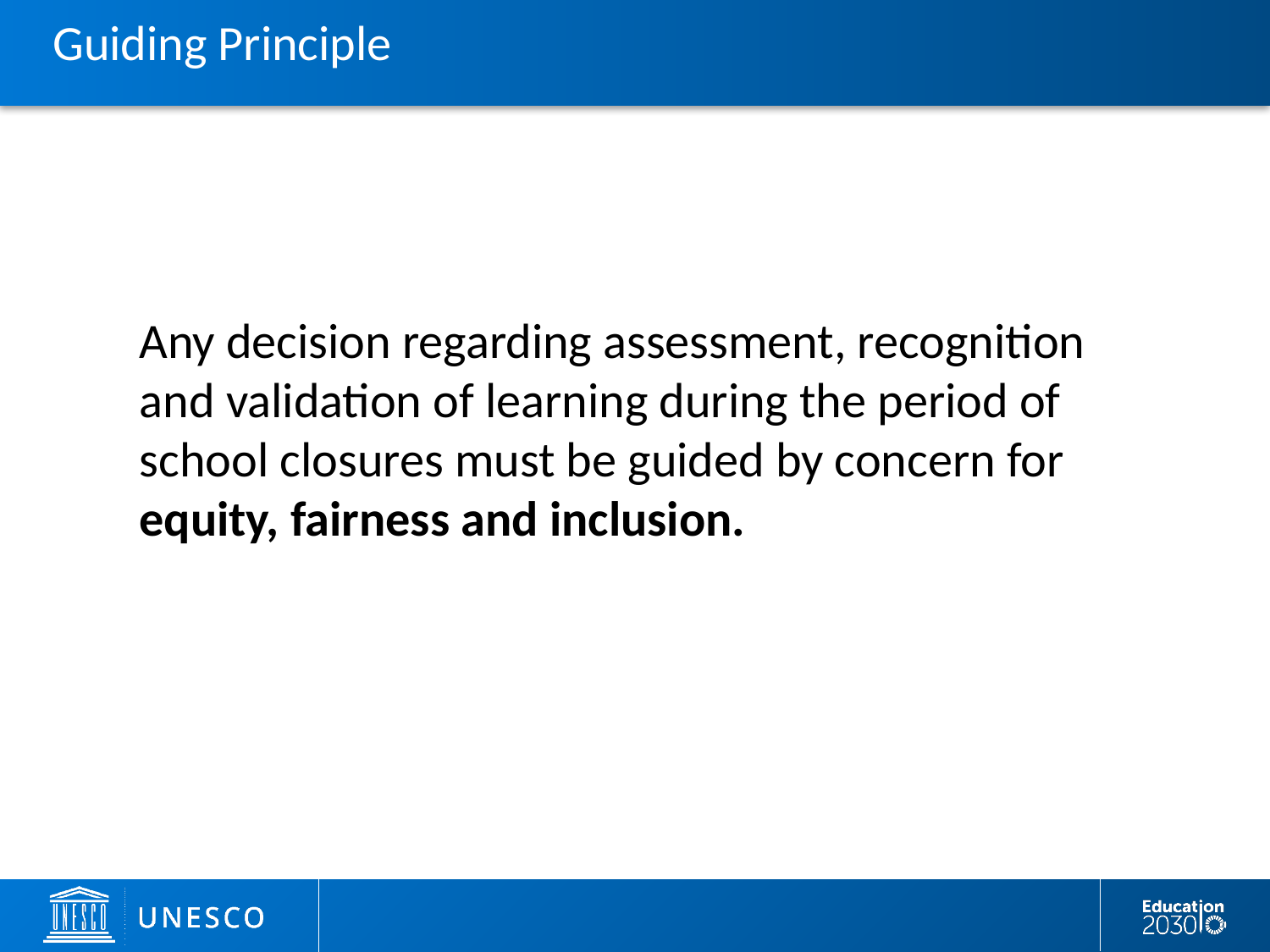

# Guiding Principle

Any decision regarding assessment, recognition and validation of learning during the period of school closures must be guided by concern for equity, fairness and inclusion.